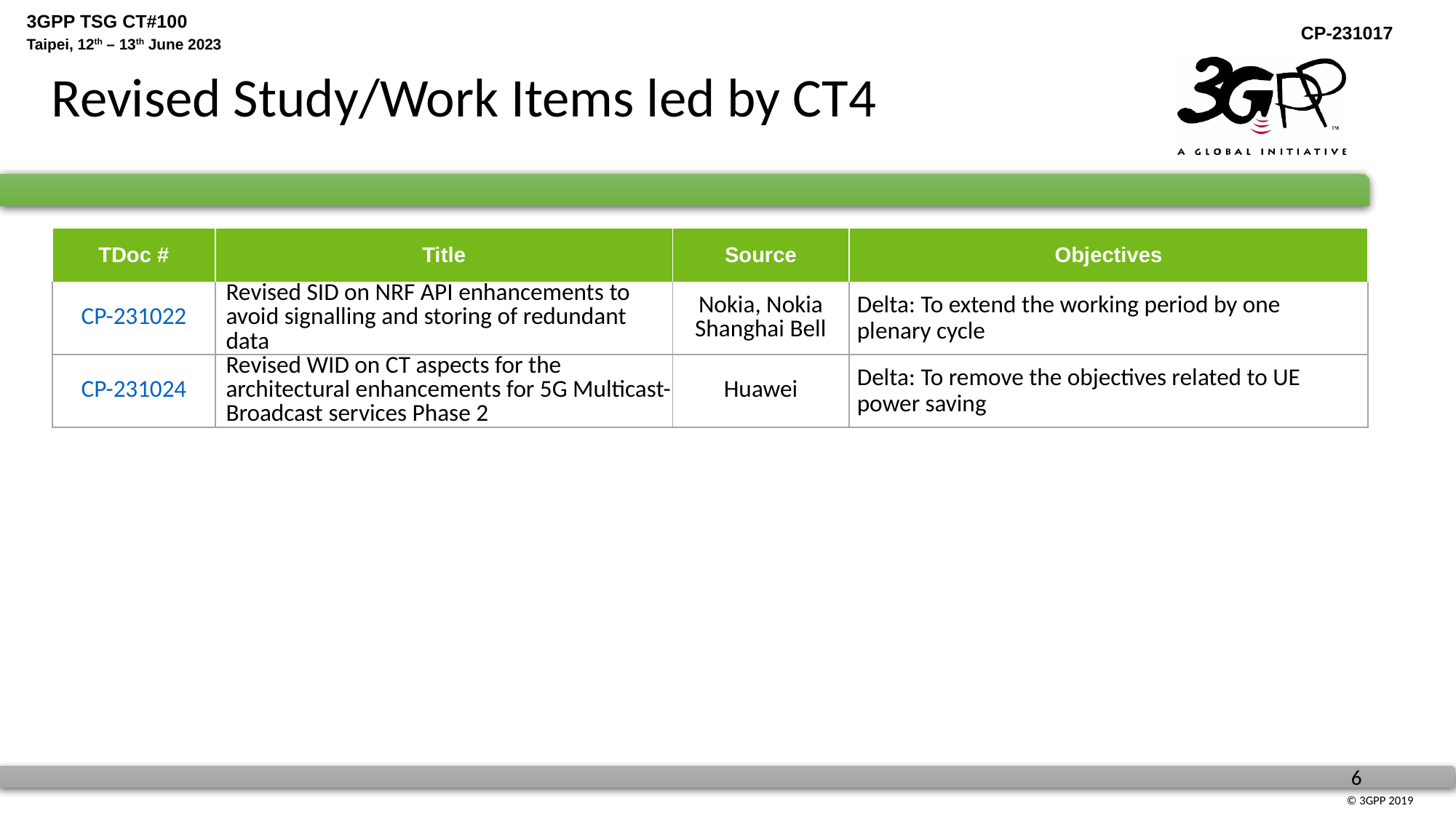

# Revised Study/Work Items led by CT4
| TDoc # | Title | Source | Objectives |
| --- | --- | --- | --- |
| CP-231022 | Revised SID on NRF API enhancements to avoid signalling and storing of redundant data | Nokia, Nokia Shanghai Bell | Delta: To extend the working period by one plenary cycle |
| CP-231024 | Revised WID on CT aspects for the architectural enhancements for 5G Multicast-Broadcast services Phase 2 | Huawei | Delta: To remove the objectives related to UE power saving |